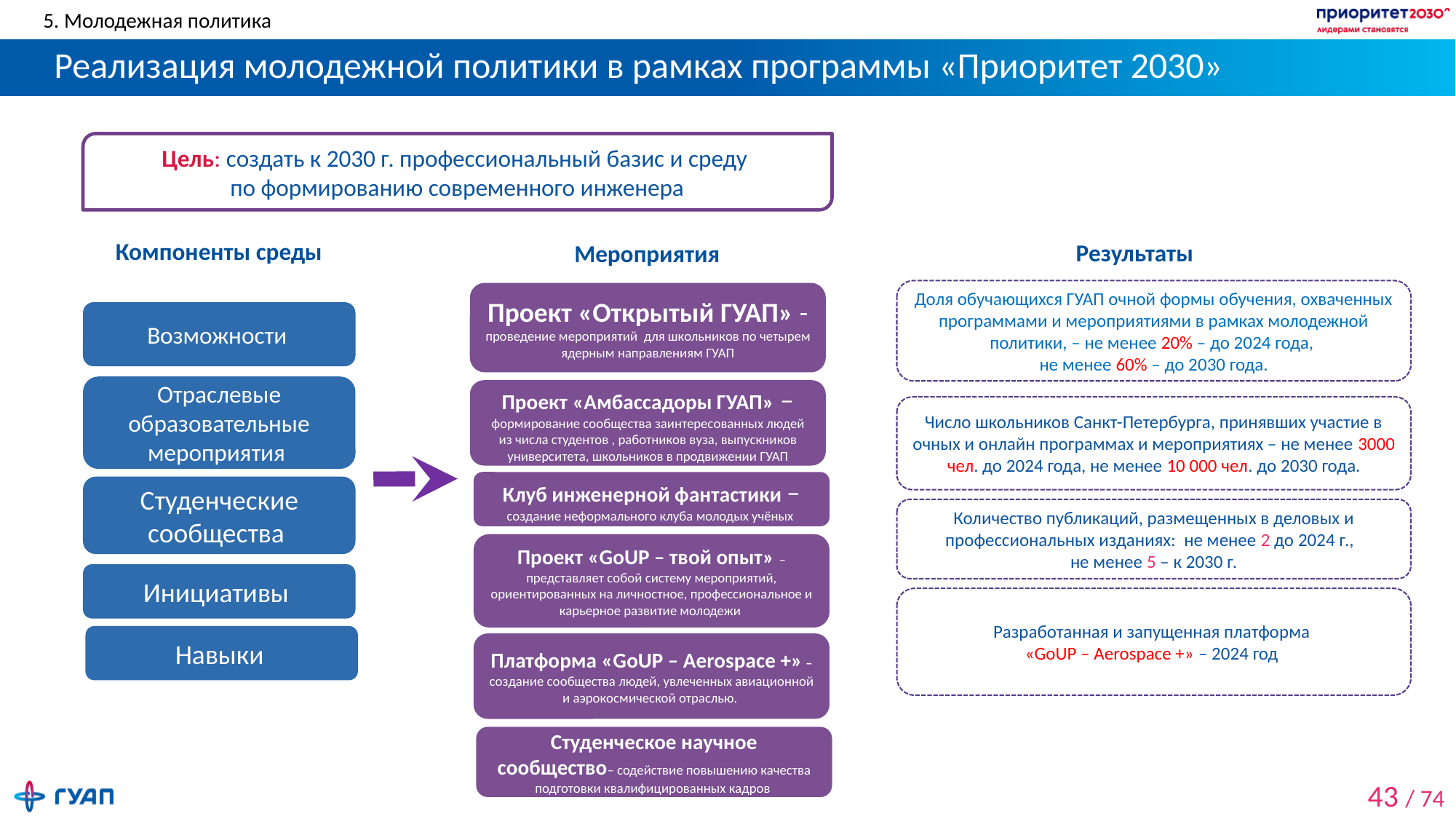

5. Молодежная политика
# Реализация молодежной политики в рамках программы «Приоритет 2030»
Цель: создать к 2030 г. профессиональный базис и среду
по формированию современного инженера
Компоненты среды
Результаты
Мероприятия
Доля обучающихся ГУАП очной формы обучения, охваченных программами и мероприятиями в рамках молодежной политики, – не менее 20% – до 2024 года,
не менее 60% – до 2030 года.
Проект «Открытый ГУАП» - проведение мероприятий  для школьников по четырем ядерным направлениям ГУАП
Возможности
Отраслевые образовательные мероприятия
Студенческие сообщества
Инициативы
Навыки
Проект «Амбассадоры ГУАП» – формирование сообщества заинтересованных людей из числа студентов , работников вуза, выпускников университета, школьников в продвижении ГУАП
Число школьников Санкт-Петербурга, принявших участие в очных и онлайн программах и мероприятиях – не менее 3000 чел. до 2024 года, не менее 10 000 чел. до 2030 года.
Клуб инженерной фантастики – создание неформального клуба молодых учёных
Количество публикаций, размещенных в деловых и профессиональных изданиях:  не менее 2 до 2024 г.,
не менее 5 – к 2030 г.
Проект «GoUP – твой опыт» – представляет собой систему мероприятий, ориентированных на личностное, профессиональное и карьерное развитие молодежи
Разработанная и запущенная платформа
«GoUP – Aerospace +» – 2024 год
Платформа «GoUP – Aerospace +» – создание сообщества людей, увлеченных авиационной и аэрокосмической отраслью.
Студенческое научное сообщество– содействие повышению качества подготовки квалифицированных кадров